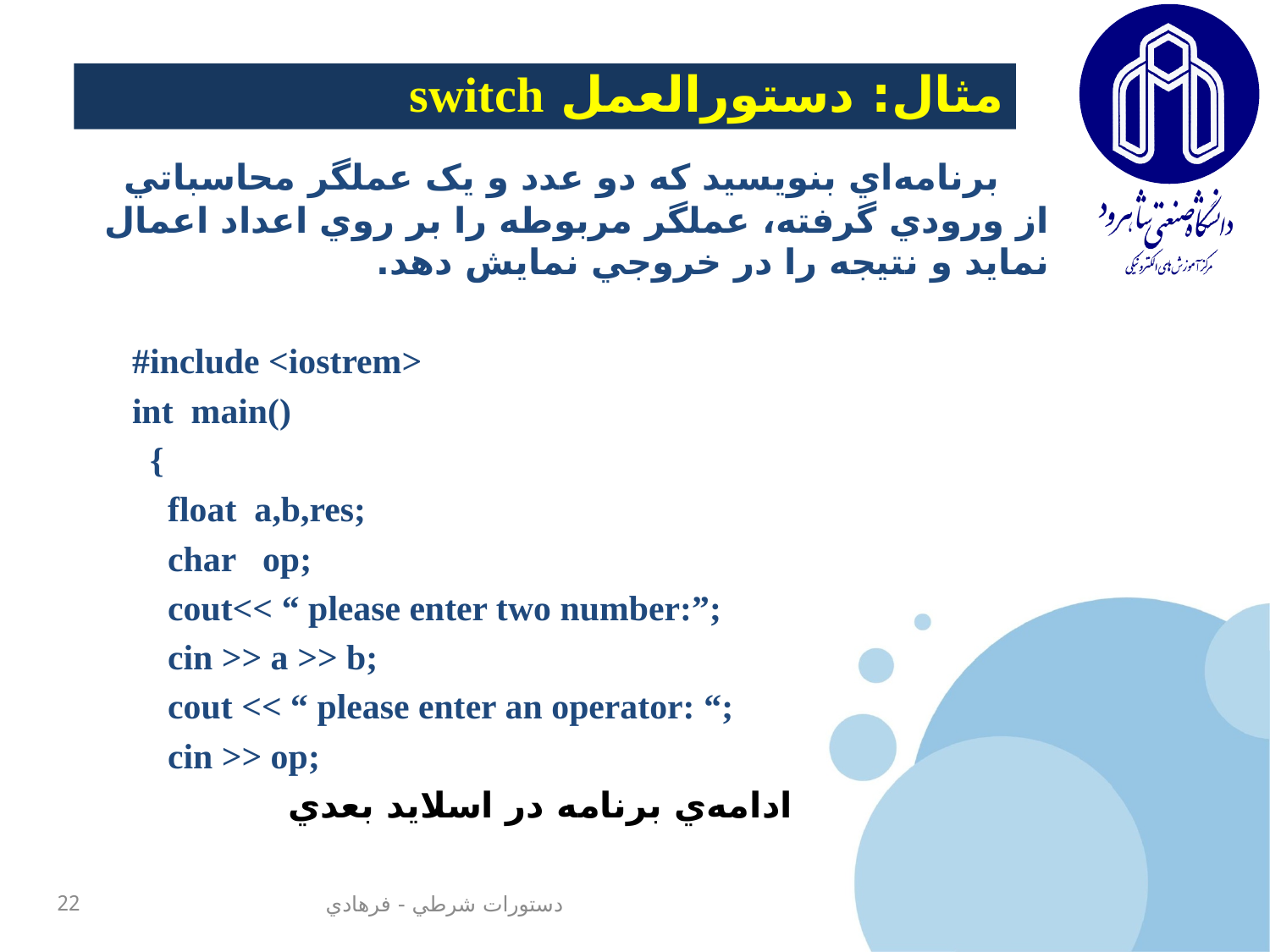

مثال: دستورالعمل switch
برنامه‌اي بنويسيد که دو عدد و يک عملگر محاسباتي از ورودي گرفته، عملگر مربوطه را بر روي اعداد اعمال نمايد و نتيجه را در خروجي نمايش دهد.

#include <iostrem>
int  main()
  {
    float  a,b,res;
    char   op;
    cout<< “ please enter two number:”;
    cin >> a >> b;
    cout << “ please enter an operator: “;
    cin >> op;
ادامه‌ي برنامه در اسلايد بعدي
22
دستورات شرطي - فرهادي